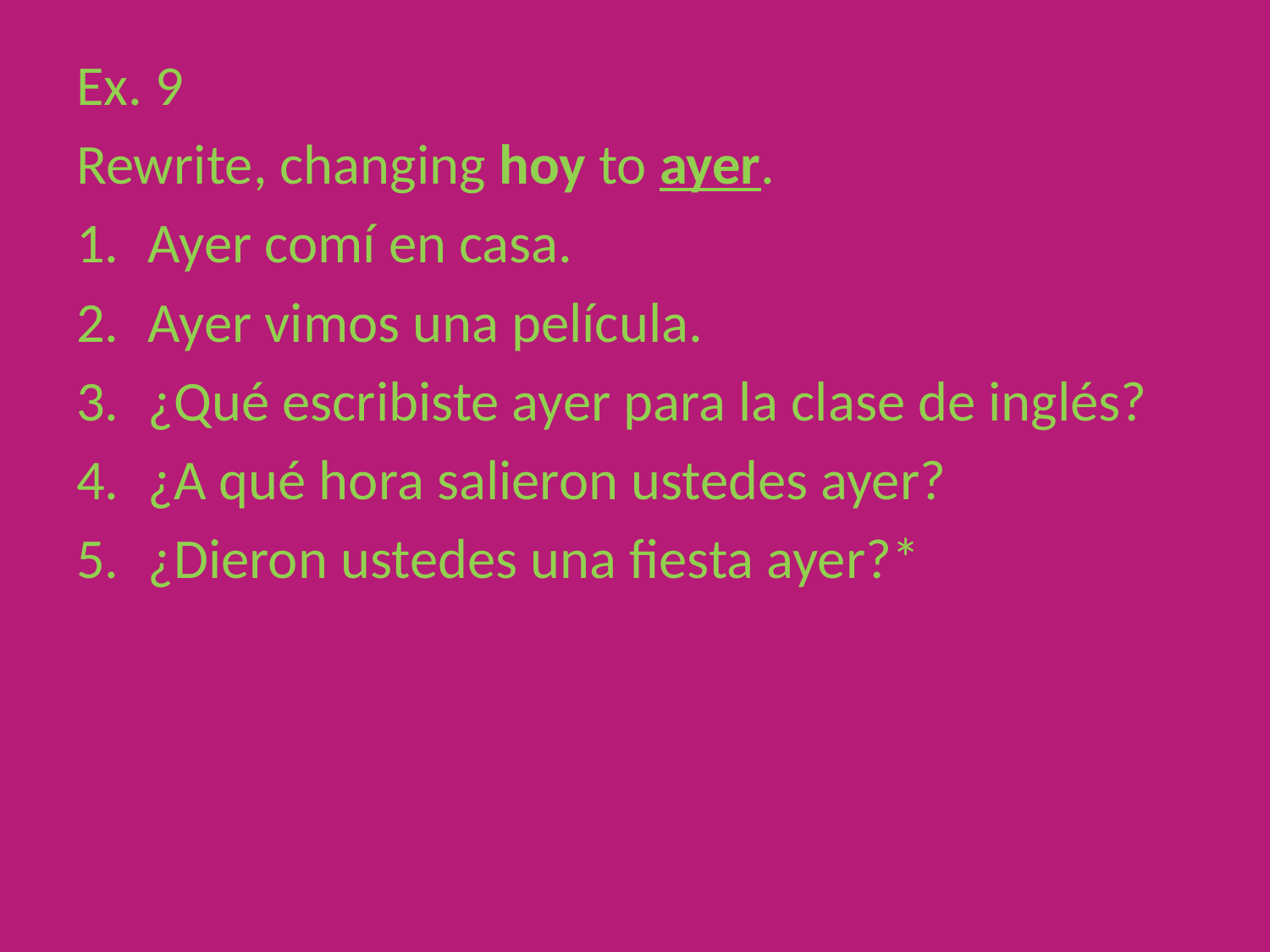

Ex. 9
Rewrite, changing hoy to ayer.
Ayer comí en casa.
Ayer vimos una película.
¿Qué escribiste ayer para la clase de inglés?
¿A qué hora salieron ustedes ayer?
¿Dieron ustedes una fiesta ayer?*